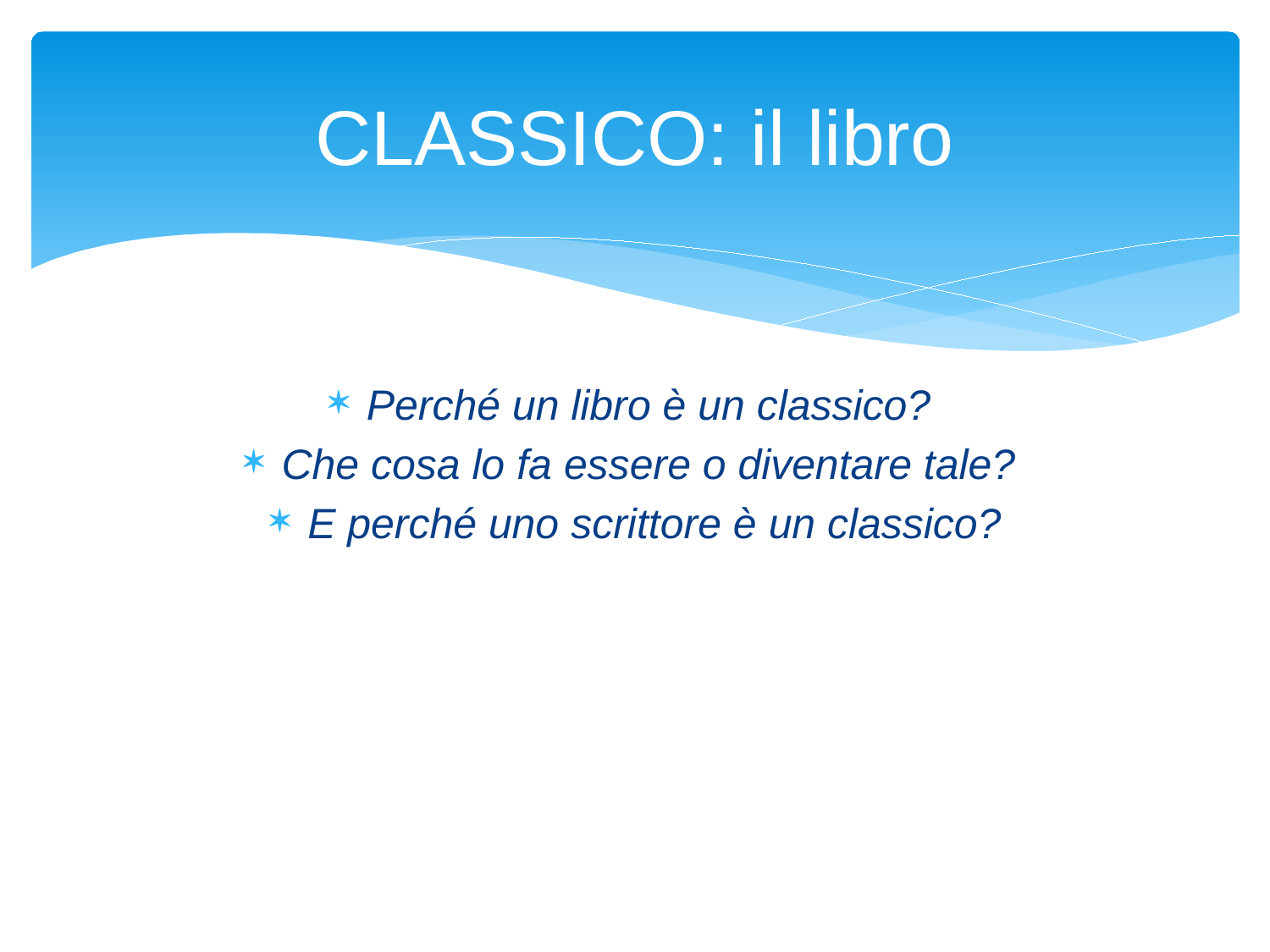

# CLASSICO: il libro
Perché un libro è un classico?
Che cosa lo fa essere o diventare tale?
E perché uno scrittore è un classico?